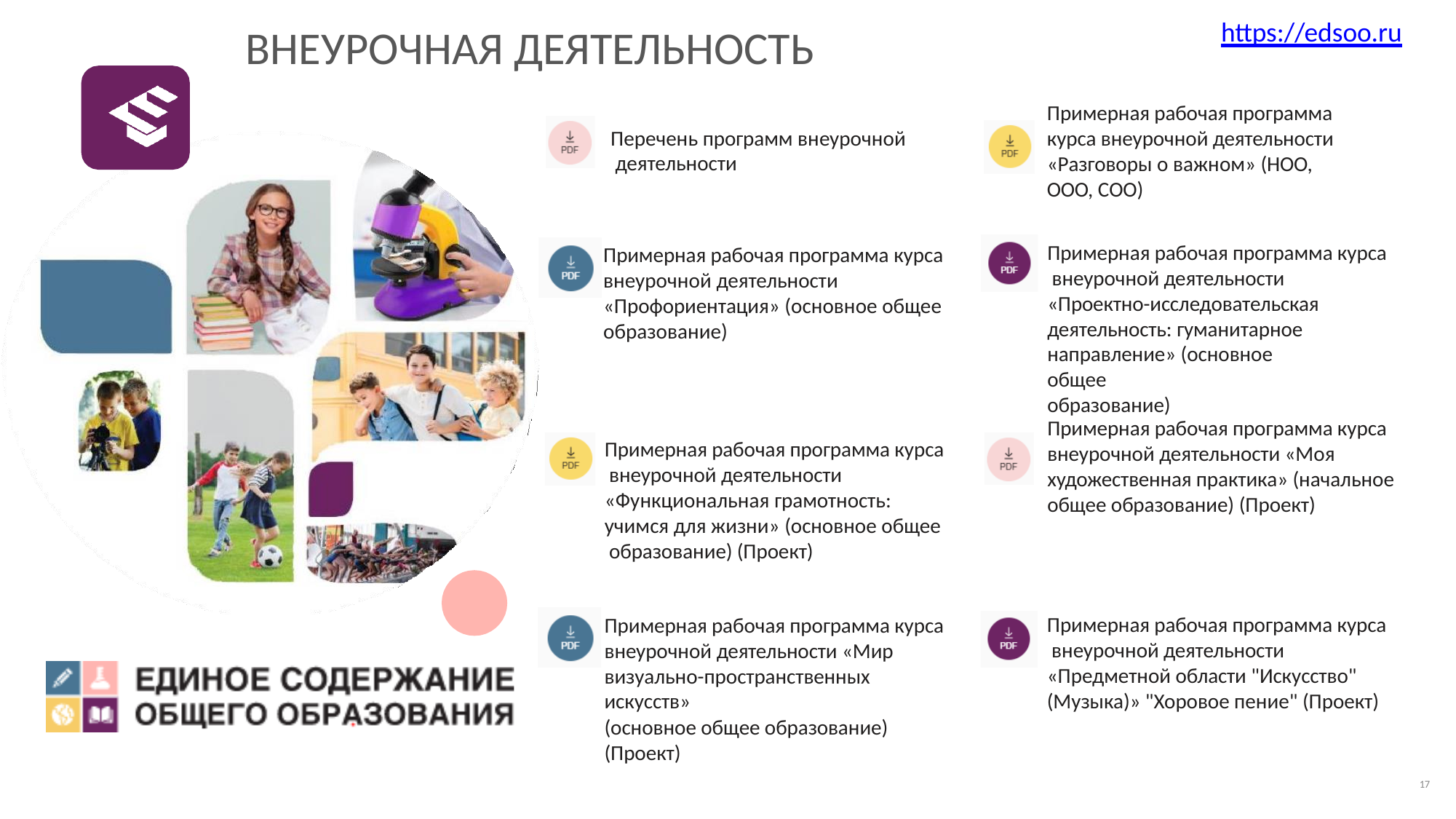

# https://edsoo.ru
ВНЕУРОЧНАЯ ДЕЯТЕЛЬНОСТЬ

Примерная рабочая программа  курса внеурочной деятельности
«Разговоры о важном» (НОО, ООО, СОО)

Перечень программ внеурочной  деятельности

Примерная рабочая программа курса  внеурочной деятельности
«Проектно-исследовательская  деятельность: гуманитарное
направление» (основное общее
образование)
Примерная рабочая программа курса  внеурочной деятельности
«Профориентация» (основное общее
образование)
Примерная рабочая программа курса  внеурочной деятельности «Моя  художественная практика» (начальное  общее образование) (Проект)

Примерная рабочая программа курса  внеурочной деятельности
«Функциональная грамотность:
учимся для жизни» (основное общее  образование) (Проект)
Примерная рабочая программа курса  внеурочной деятельности
«Предметной области "Искусство"
(Музыка)» "Хоровое пение" (Проект)
Примерная рабочая программа курса  внеурочной деятельности «Мир
визуально-пространственных искусств»
(основное общее образование) (Проект)

17